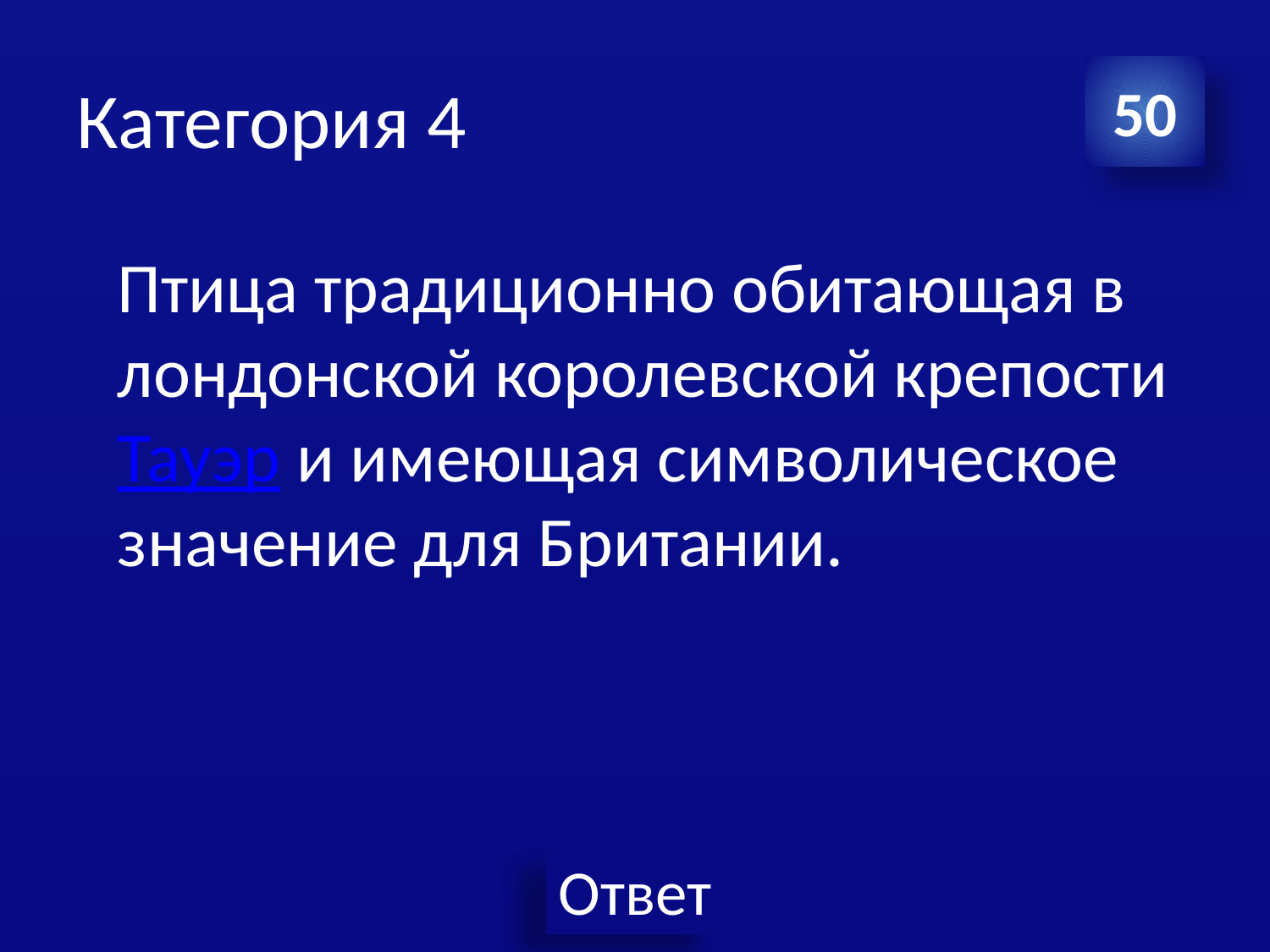

# Категория 4
50
Птица традиционно обитающая в лондонской королевской крепости Тауэр и имеющая символическое значение для Британии.